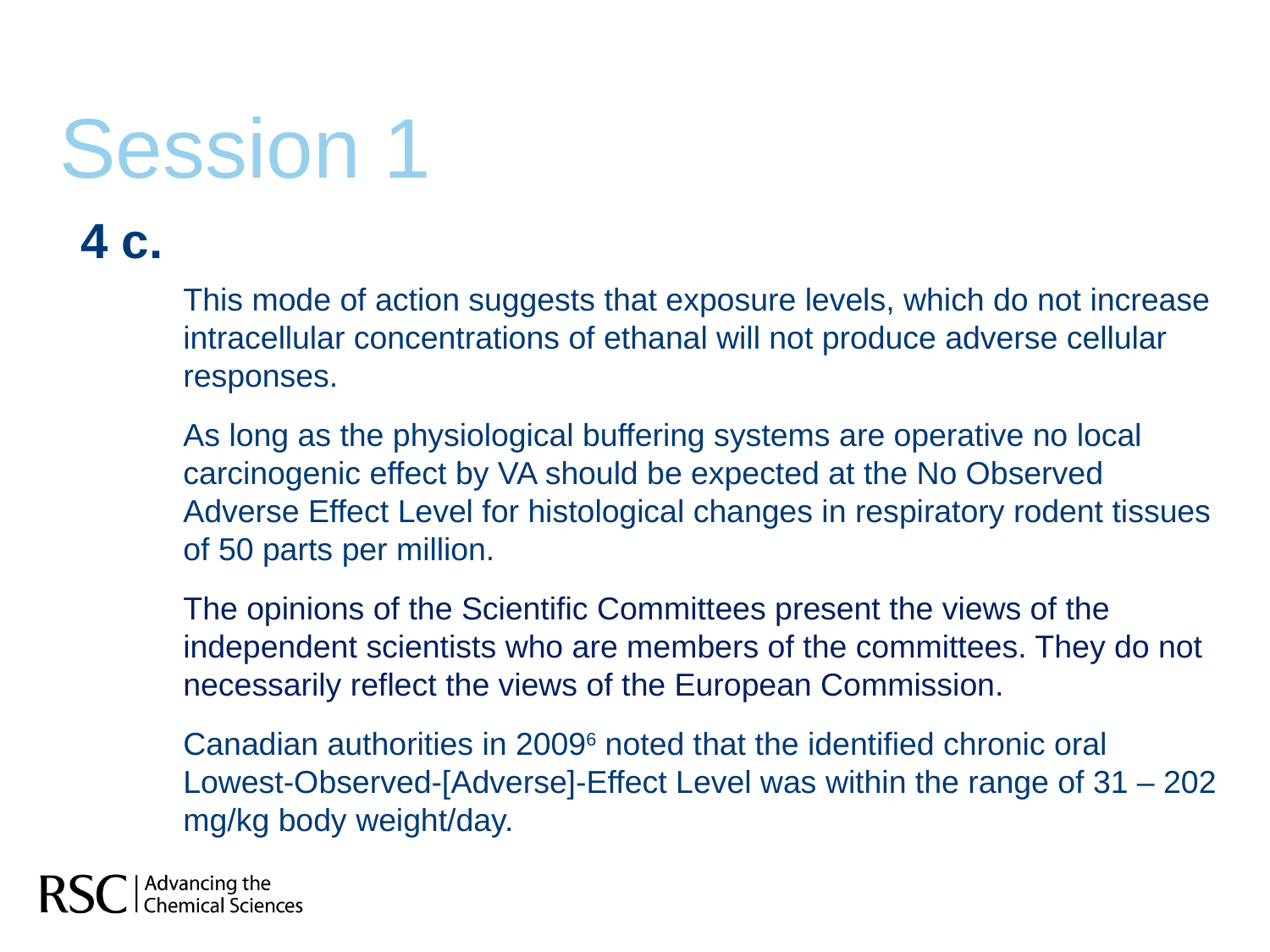

# Session 1
4 c.
This mode of action suggests that exposure levels, which do not increase intracellular concentrations of ethanal will not produce adverse cellular responses.
As long as the physiological buffering systems are operative no local carcinogenic effect by VA should be expected at the No Observed Adverse Effect Level for histological changes in respiratory rodent tissues of 50 parts per million.
The opinions of the Scientific Committees present the views of the independent scientists who are members of the committees. They do not necessarily reflect the views of the European Commission.
Canadian authorities in 20096 noted that the identified chronic oral Lowest-Observed-[Adverse]-Effect Level was within the range of 31 – 202 mg/kg body weight/day.